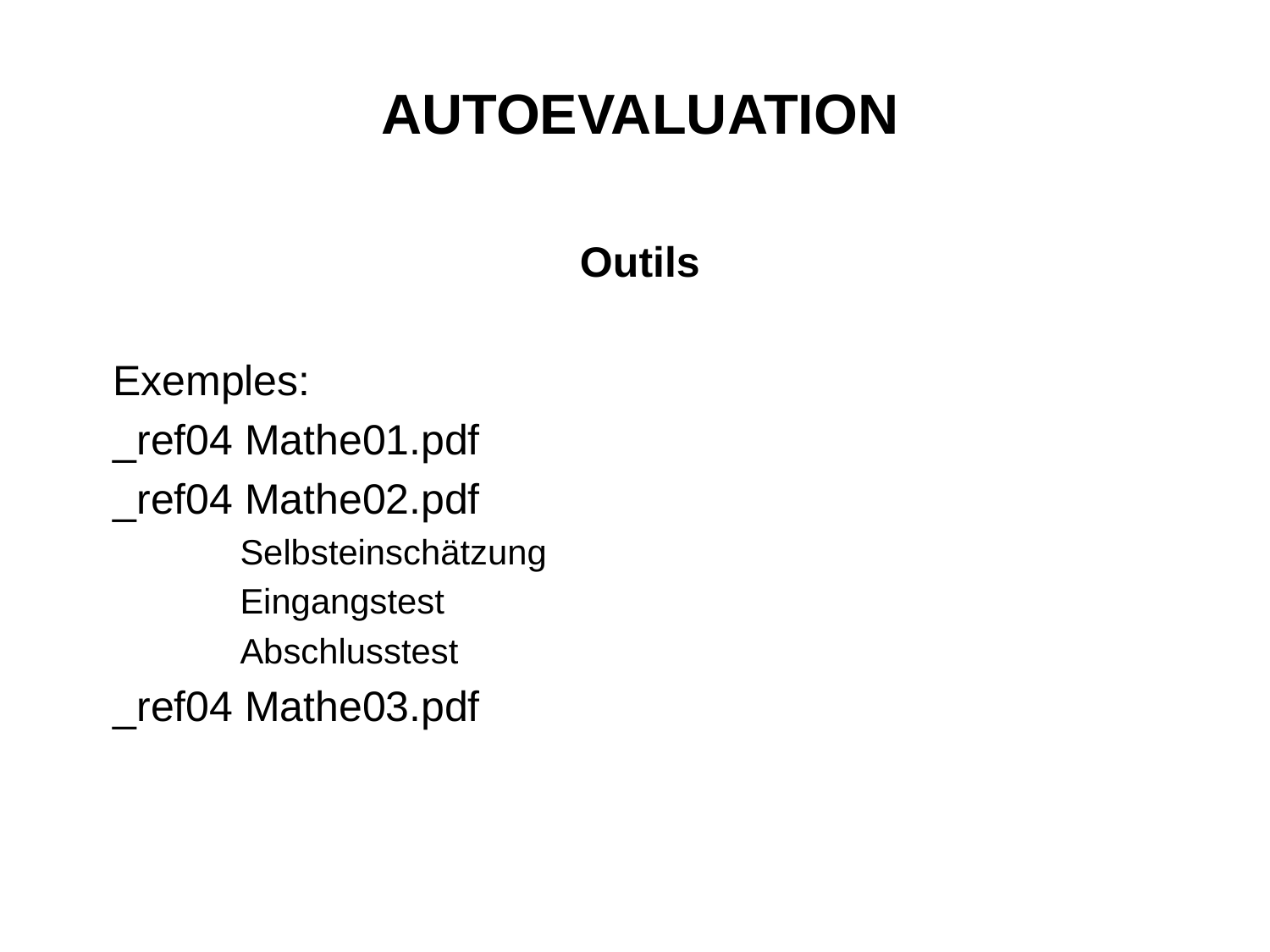

# Autoevaluation
Outils

Exemples:
_ref04 Mathe01.pdf
_ref04 Mathe02.pdf
	Selbsteinschätzung
	Eingangstest
	Abschlusstest
_ref04 Mathe03.pdf